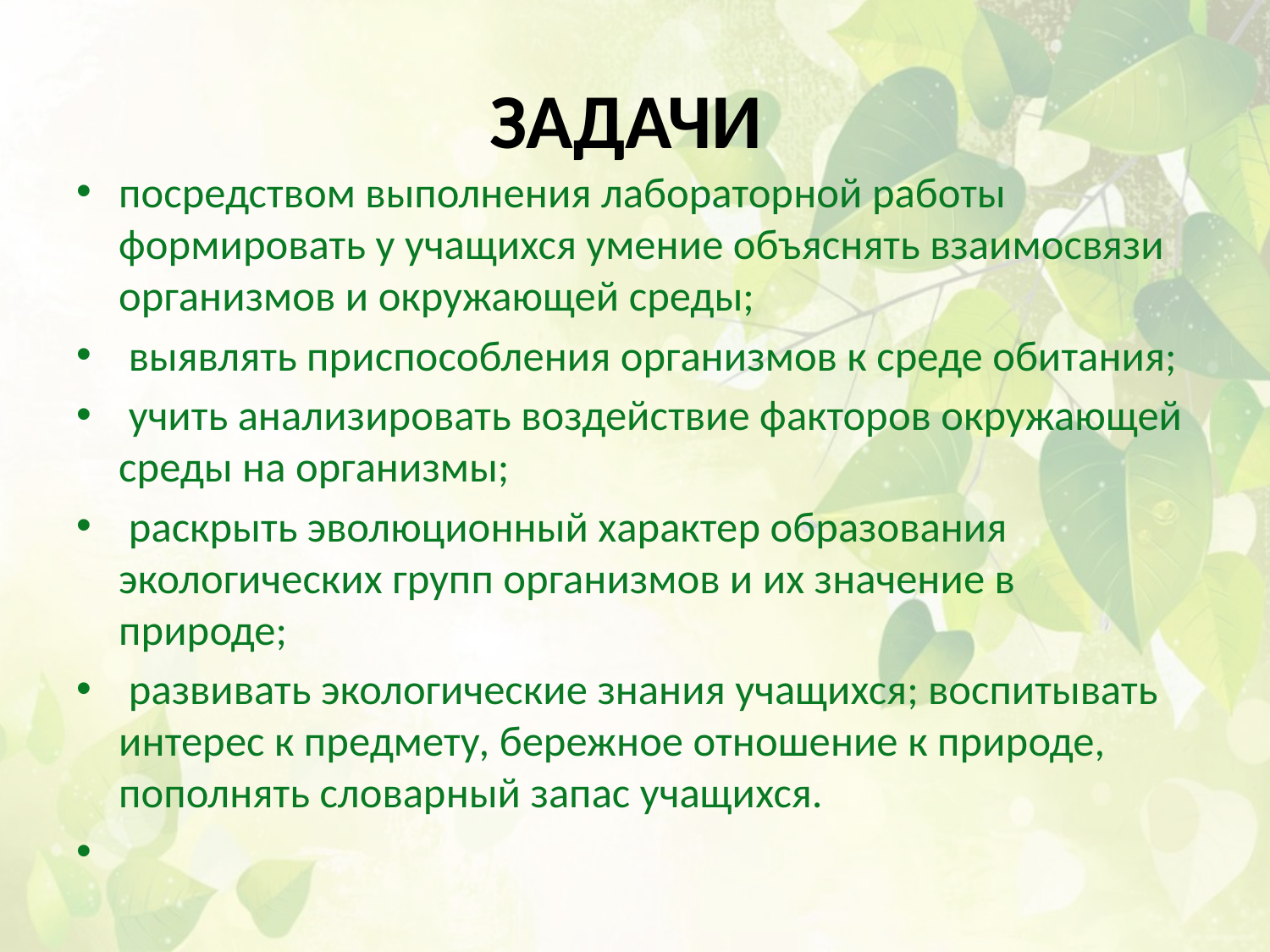

# Задачи
посредством выполнения лабораторной работы формировать у учащихся умение объяснять взаимосвязи организмов и окружающей среды;
 выявлять приспособления организмов к среде обитания;
 учить анализировать воздействие факторов окружающей среды на организмы;
 раскрыть эволюционный характер образования экологических групп организмов и их значение в природе;
 развивать экологические знания учащихся; воспитывать интерес к предмету, бережное отношение к природе,  пополнять словарный запас учащихся.